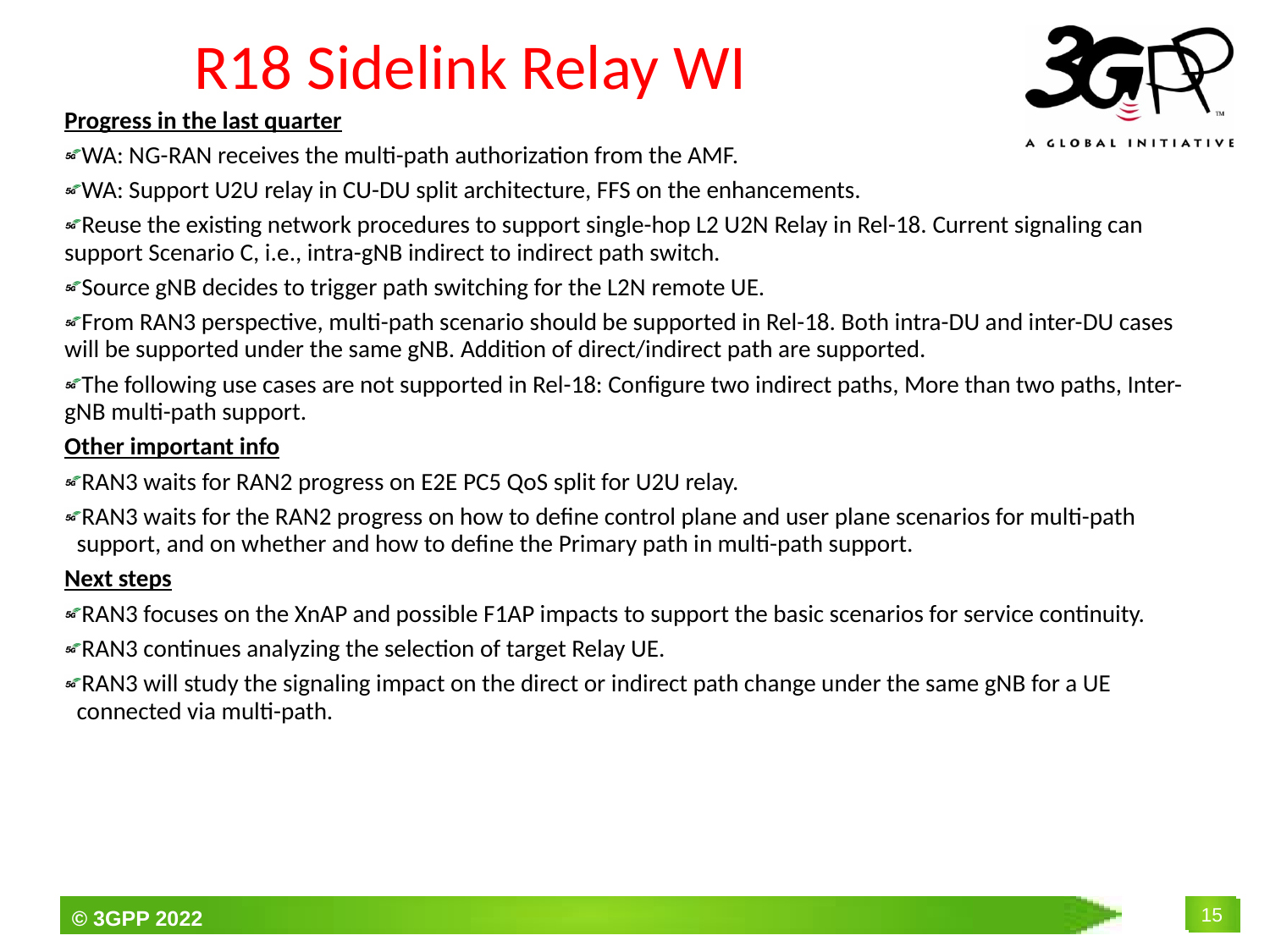

# R18 Sidelink Relay WI
Progress in the last quarter
WA: NG-RAN receives the multi-path authorization from the AMF.
WA: Support U2U relay in CU-DU split architecture, FFS on the enhancements.
Reuse the existing network procedures to support single-hop L2 U2N Relay in Rel-18. Current signaling can support Scenario C, i.e., intra-gNB indirect to indirect path switch.
Source gNB decides to trigger path switching for the L2N remote UE.
From RAN3 perspective, multi-path scenario should be supported in Rel-18. Both intra-DU and inter-DU cases will be supported under the same gNB. Addition of direct/indirect path are supported.
The following use cases are not supported in Rel-18: Configure two indirect paths, More than two paths, Inter-gNB multi-path support.
Other important info
RAN3 waits for RAN2 progress on E2E PC5 QoS split for U2U relay.
RAN3 waits for the RAN2 progress on how to define control plane and user plane scenarios for multi-path support, and on whether and how to define the Primary path in multi-path support.
Next steps
RAN3 focuses on the XnAP and possible F1AP impacts to support the basic scenarios for service continuity.
RAN3 continues analyzing the selection of target Relay UE.
RAN3 will study the signaling impact on the direct or indirect path change under the same gNB for a UE connected via multi-path.

15